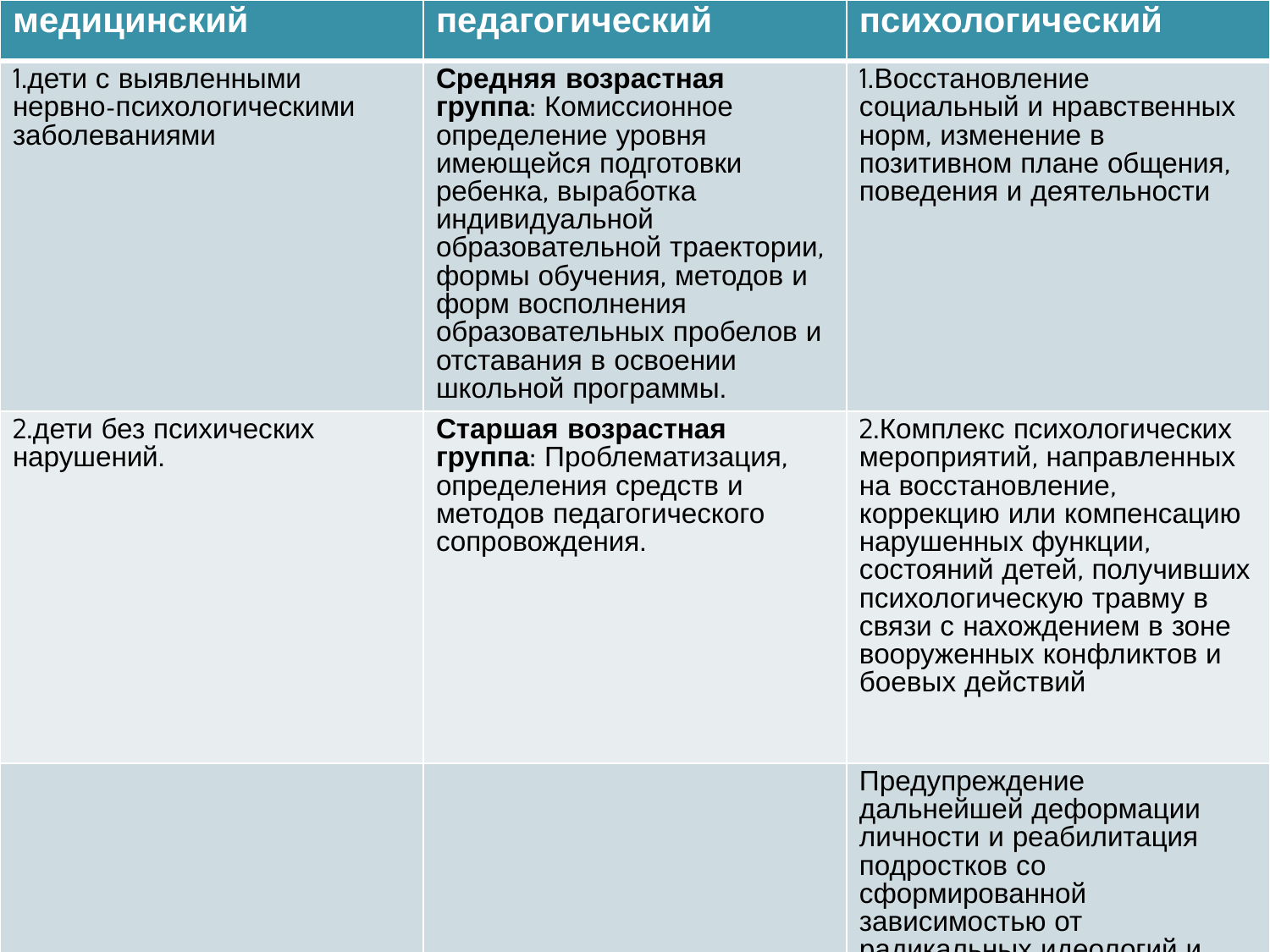

| медицинский | педагогический | психологический |
| --- | --- | --- |
| 1.дети с выявленными нервно-психологическими заболеваниями | Средняя возрастная группа: Комиссионное определение уровня имеющейся подготовки ребенка, выработка индивидуальной образовательной траектории, формы обучения, методов и форм восполнения образовательных пробелов и отставания в освоении школьной программы. | 1.Восстановление социальный и нравственных норм, изменение в позитивном плане общения, поведения и деятельности |
| 2.дети без психических нарушений. | Старшая возрастная группа: Проблематизация, определения средств и методов педагогического сопровождения. | 2.Комплекс психологических мероприятий, направленных на восстановление, коррекцию или компенсацию нарушенных функции, состояний детей, получивших психологическую травму в связи с нахождением в зоне вооруженных конфликтов и боевых действий |
|  |  | Предупреждение дальнейшей деформации личности и реабилитация подростков со сформированной зависимостью от радикальных идеологий и криминальной среды, поэтапное возращение их к нормальной жизни. |
|  |  |  |
#